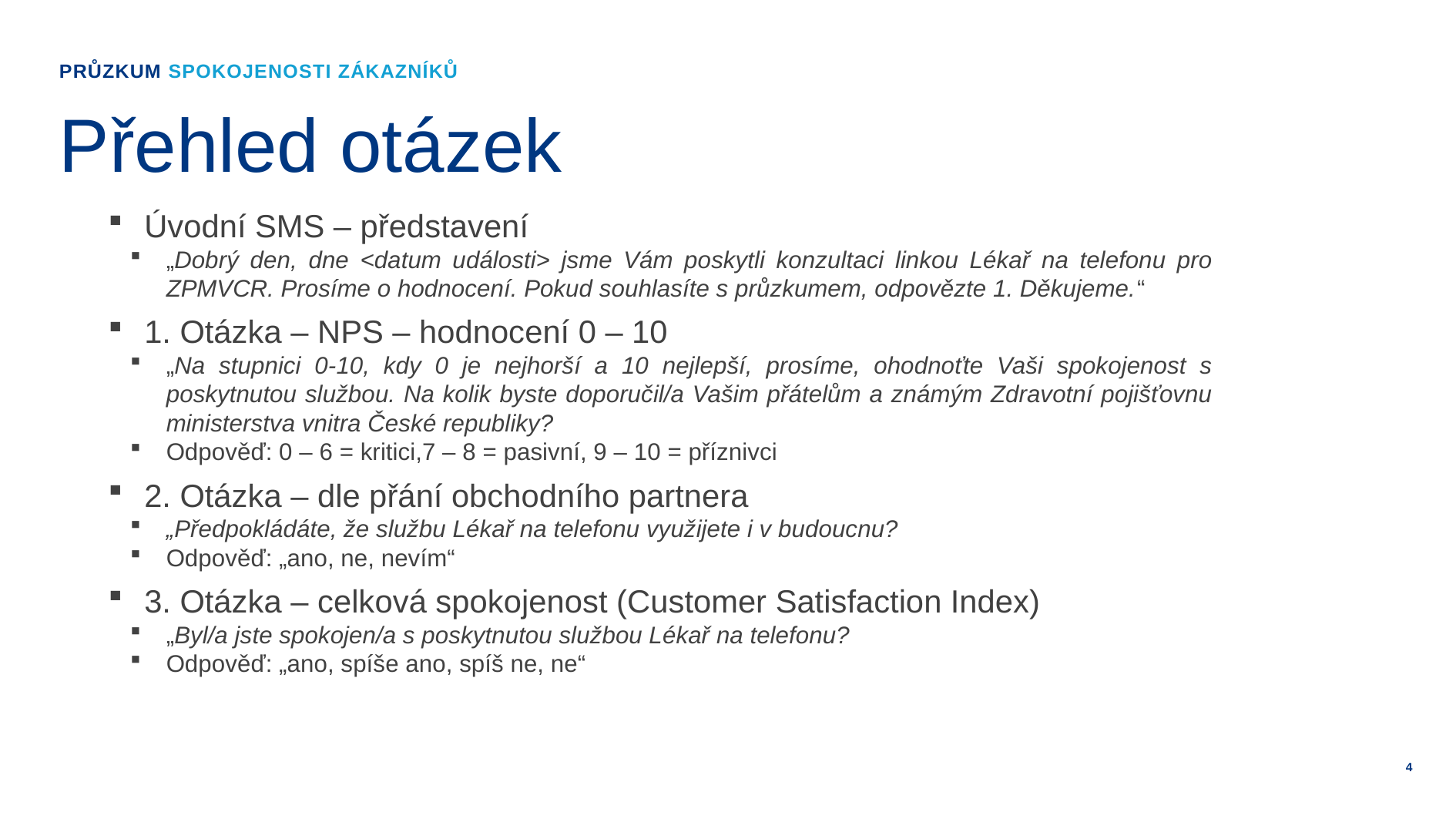

Průzkum spokojenosti zákazníků
Přehled otázek
Úvodní SMS – představení
„Dobrý den, dne <datum události> jsme Vám poskytli konzultaci linkou Lékař na telefonu pro ZPMVCR. Prosíme o hodnocení. Pokud souhlasíte s průzkumem, odpovězte 1. Děkujeme.“
1. Otázka – NPS – hodnocení 0 – 10
„Na stupnici 0-10, kdy 0 je nejhorší a 10 nejlepší, prosíme, ohodnoťte Vaši spokojenost s poskytnutou službou. Na kolik byste doporučil/a Vašim přátelům a známým Zdravotní pojišťovnu ministerstva vnitra České republiky?
Odpověď: 0 – 6 = kritici,7 – 8 = pasivní, 9 – 10 = příznivci
2. Otázka – dle přání obchodního partnera
„Předpokládáte, že službu Lékař na telefonu využijete i v budoucnu?
Odpověď: „ano, ne, nevím“
3. Otázka – celková spokojenost (Customer Satisfaction Index)
„Byl/a jste spokojen/a s poskytnutou službou Lékař na telefonu?
Odpověď: „ano, spíše ano, spíš ne, ne“

4